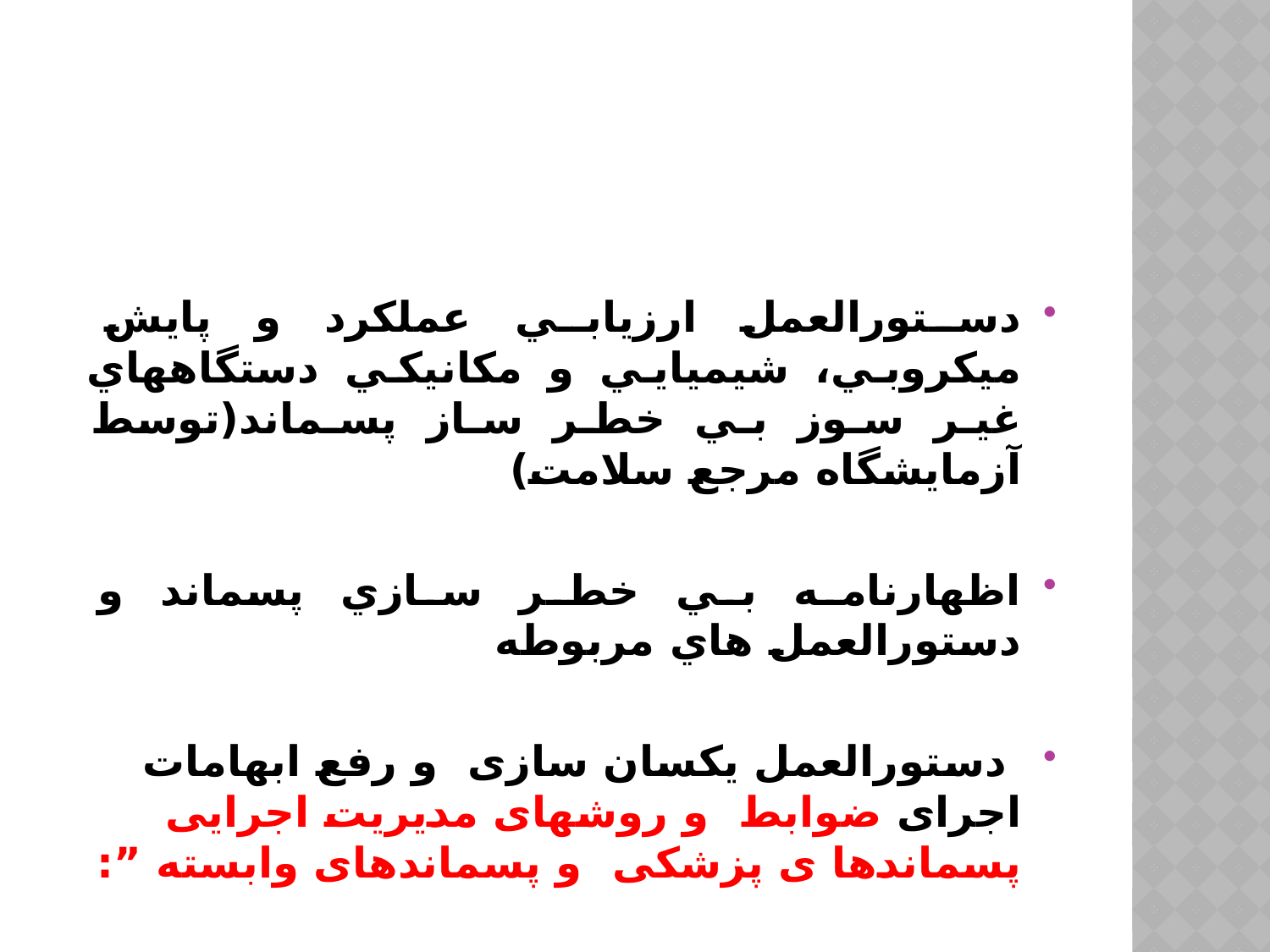

#

دستورالعمل ارزيابي عملكرد و پايش ميكروبي، شيميايي و مكانيكي دستگاههاي غير سوز بي خطر ساز پسماند(توسط آزمايشگاه مرجع سلامت)

اظهارنامه بي خطر سازي پسماند و دستورالعمل هاي مربوطه

 دستورالعمل یکسان سازی  و رفع ابهامات  اجرای ضوابط  و روشهای مدیریت اجرایی پسماندها ی پزشکی  و پسماندهای وابسته ”: